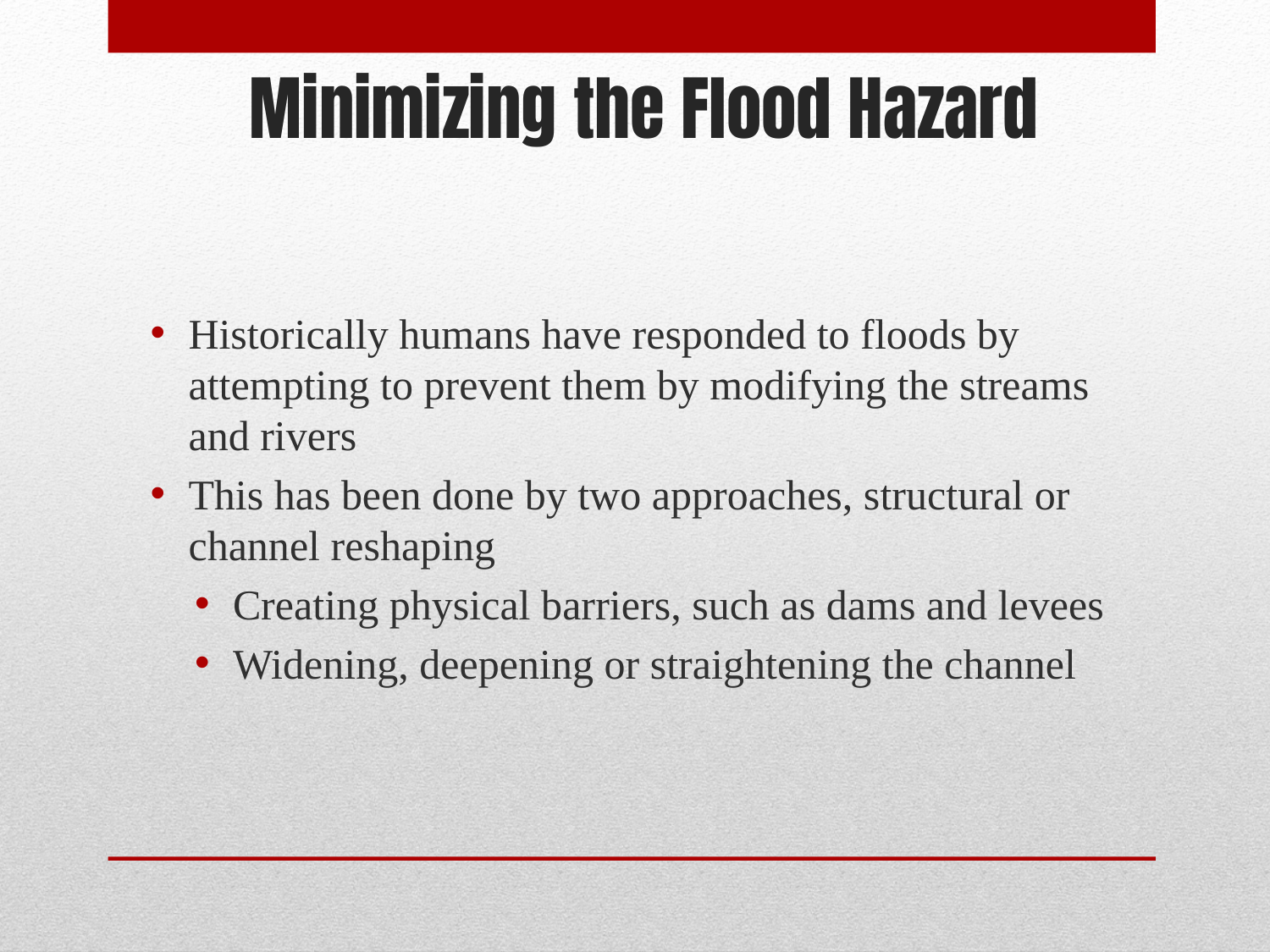

# Minimizing the Flood Hazard
Historically humans have responded to floods by attempting to prevent them by modifying the streams and rivers
This has been done by two approaches, structural or channel reshaping
Creating physical barriers, such as dams and levees
Widening, deepening or straightening the channel